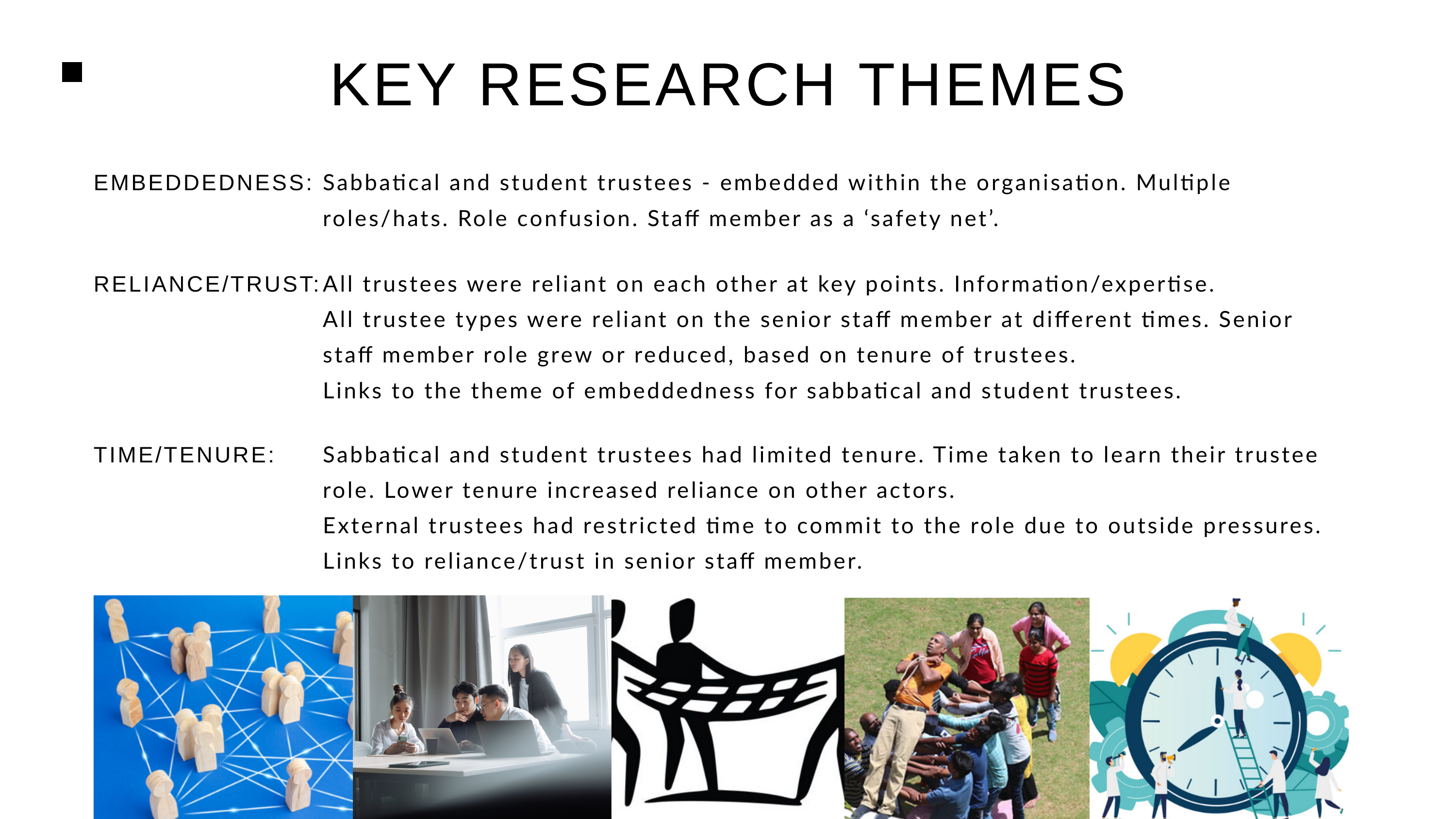

KEY RESEARCH THEMES

EMBEDDEDNESS:
Sabbatical and student trustees - embedded within the organisation. Multiple roles/hats. Role confusion. Staff member as a ‘safety net’.
RELIANCE/TRUST:
All trustees were reliant on each other at key points. Information/expertise.
All trustee types were reliant on the senior staff member at different times. Senior staff member role grew or reduced, based on tenure of trustees.
Links to the theme of embeddedness for sabbatical and student trustees.
TIME/TENURE:
Sabbatical and student trustees had limited tenure. Time taken to learn their trustee role. Lower tenure increased reliance on other actors.
External trustees had restricted time to commit to the role due to outside pressures.
Links to reliance/trust in senior staff member.